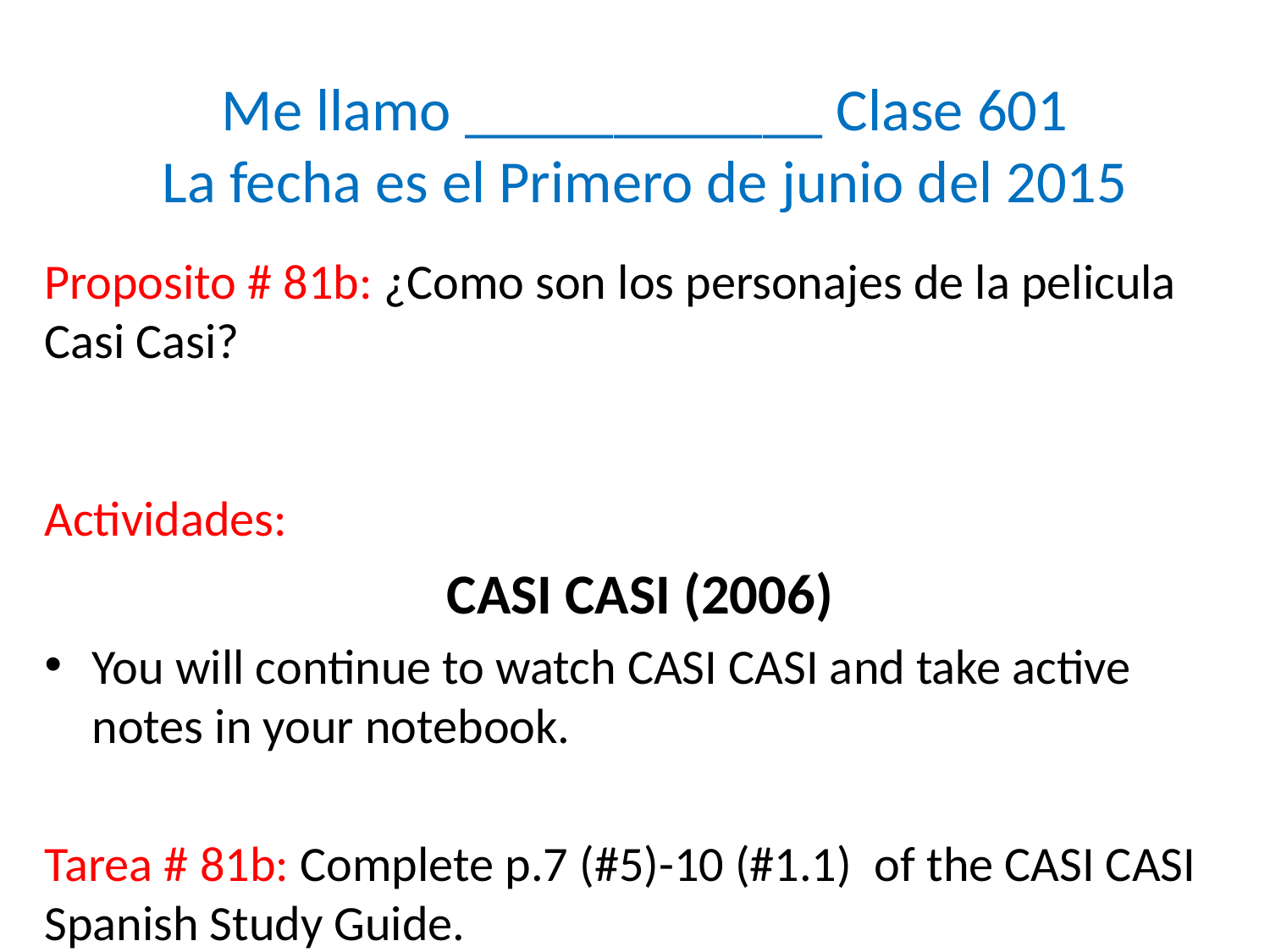

# Me llamo ____________ Clase 601 La fecha es el Primero de junio del 2015
Proposito # 81b: ¿Como son los personajes de la pelicula Casi Casi?                                                                                                                                                                                                                                                                                                    Actividades:
CASI CASI (2006)
You will continue to watch CASI CASI and take active notes in your notebook.

Tarea # 81b: Complete p.7 (#5)-10 (#1.1)  of the CASI CASI Spanish Study Guide.